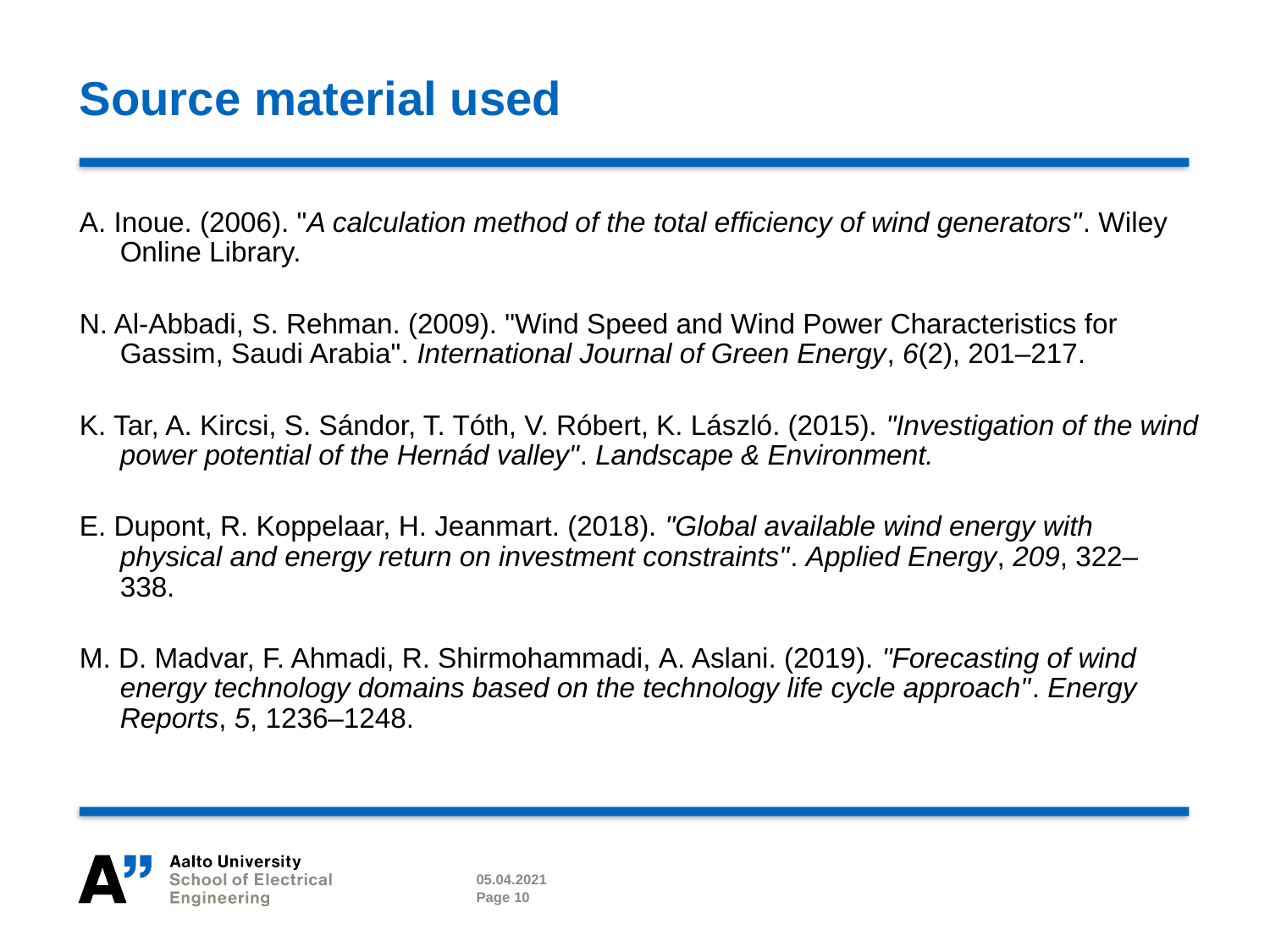

# Source material used
A. Inoue. (2006). "A calculation method of the total efficiency of wind generators". Wiley Online Library.

N. Al-Abbadi, S. Rehman. (2009). "Wind Speed and Wind Power Characteristics for Gassim, Saudi Arabia". International Journal of Green Energy, 6(2), 201–217.

K. Tar, A. Kircsi, S. Sándor, T. Tóth, V. Róbert, K. László. (2015). "Investigation of the wind power potential of the Hernád valley". Landscape & Environment.

E. Dupont, R. Koppelaar, H. Jeanmart. (2018). "Global available wind energy with physical and energy return on investment constraints". Applied Energy, 209, 322–338.

M. D. Madvar, F. Ahmadi, R. Shirmohammadi, A. Aslani. (2019). "Forecasting of wind energy technology domains based on the technology life cycle approach". Energy Reports, 5, 1236–1248.

05.04.2021
Page 10